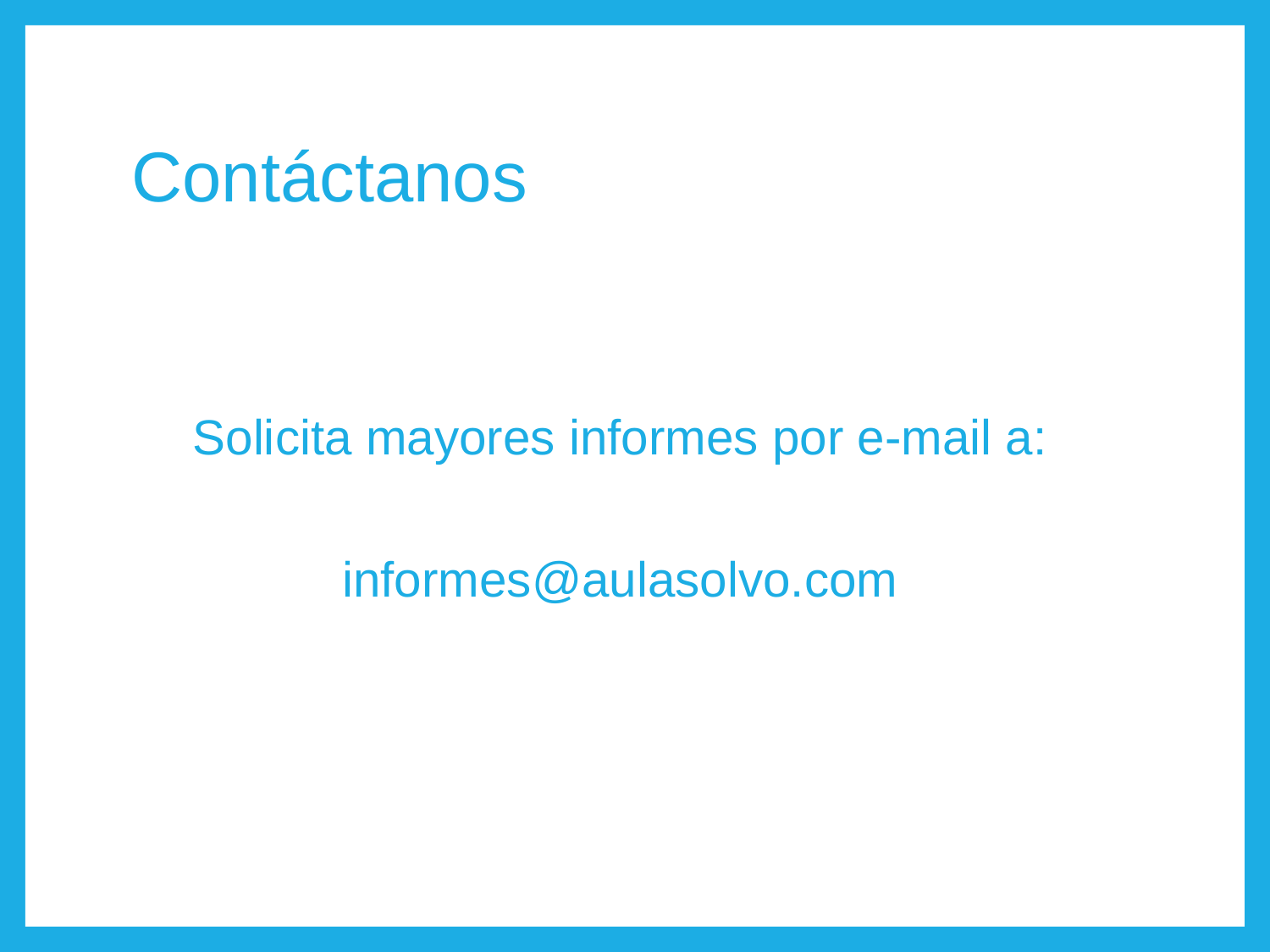

# Contáctanos
Solicita mayores informes por e-mail a:

informes@aulasolvo.com